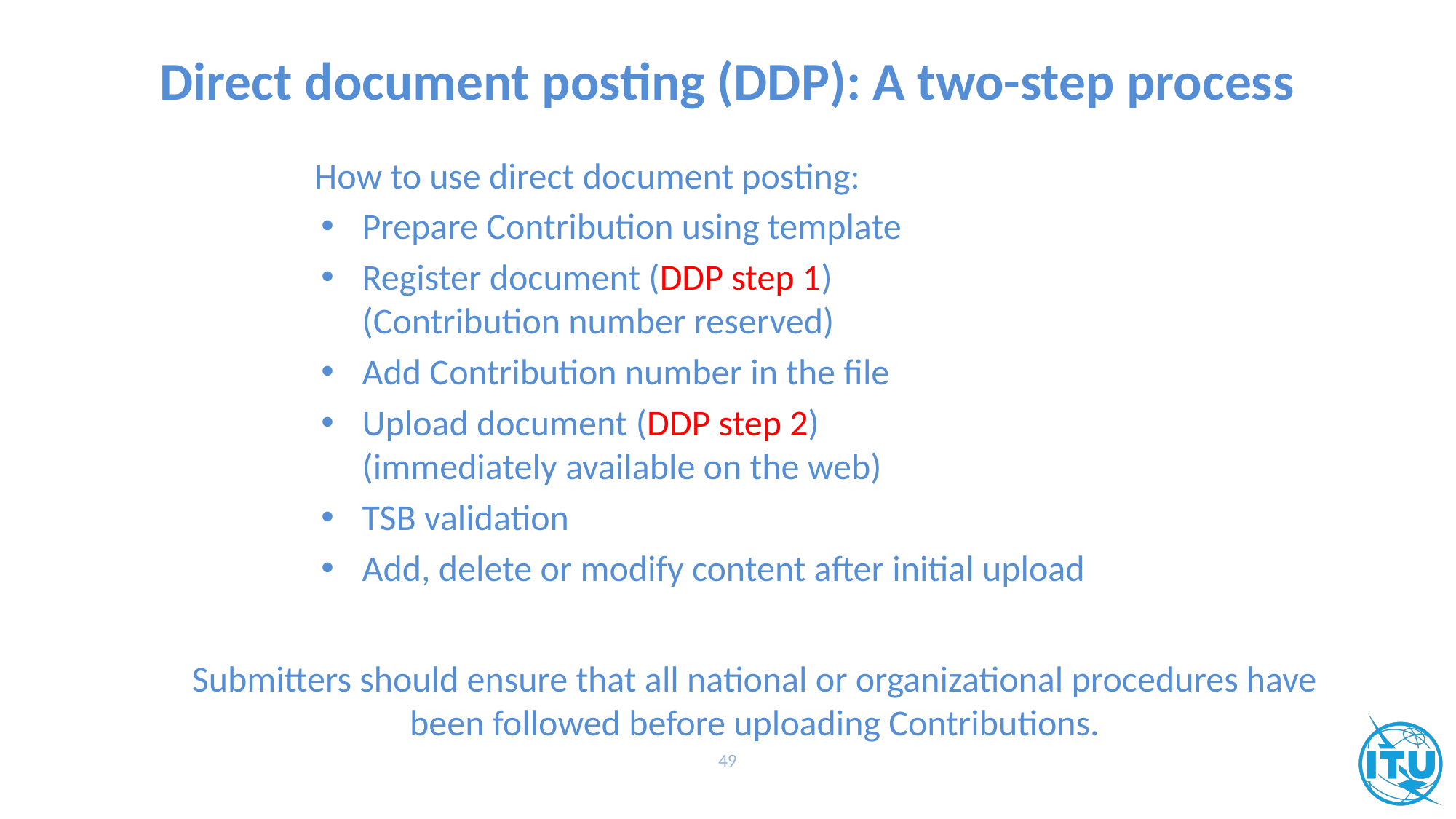

# Direct document posting (DDP): A two-step process
How to use direct document posting:
Prepare Contribution using template
Register document (DDP step 1)
(Contribution number reserved)
Add Contribution number in the file
Upload document (DDP step 2)
(immediately available on the web)
TSB validation
Add, delete or modify content after initial upload

Submitters should ensure that all national or organizational procedures have been followed before uploading Contributions.
49